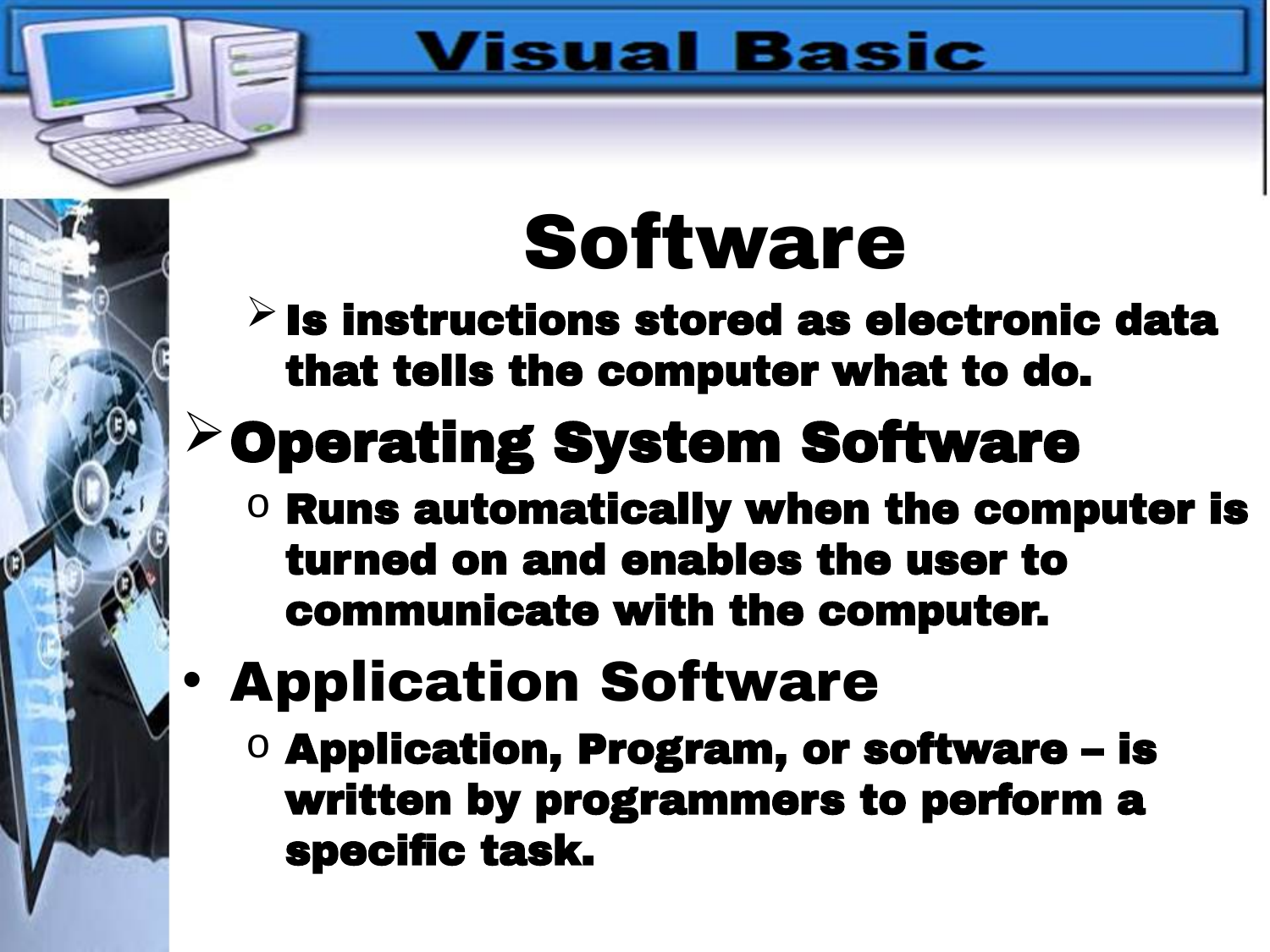

# Software
Is instructions stored as electronic data that tells the computer what to do.
Operating System Software
Runs automatically when the computer is turned on and enables the user to communicate with the computer.
Application Software
Application, Program, or software – is written by programmers to perform a specific task.